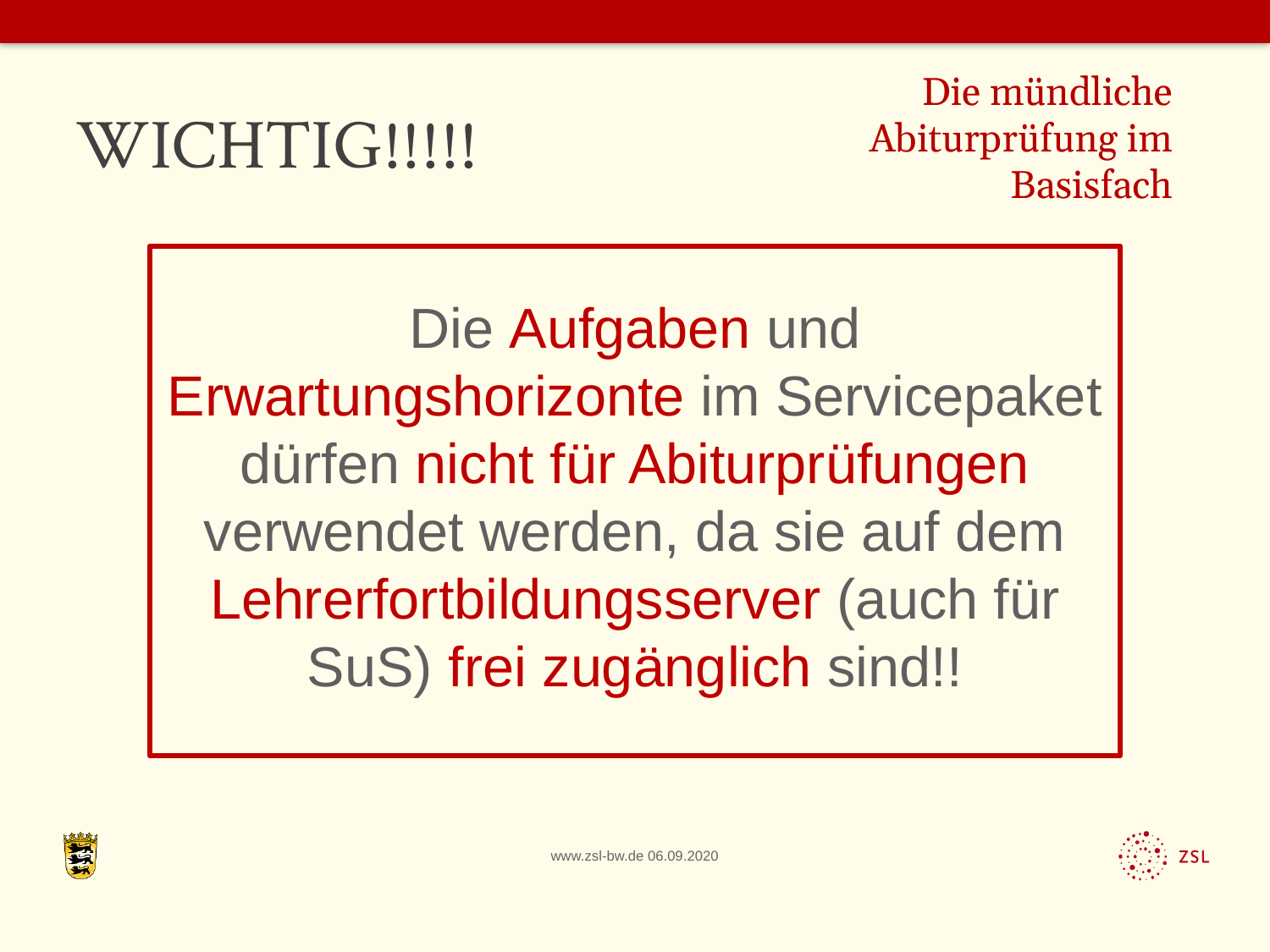

Die mündliche Abiturprüfung im Basisfach
# WICHTIG!!!!!

Die Aufgaben und Erwartungshorizonte im Servicepaket dürfen nicht für Abiturprüfungen verwendet werden, da sie auf dem Lehrerfortbildungsserver (auch für SuS) frei zugänglich sind!!